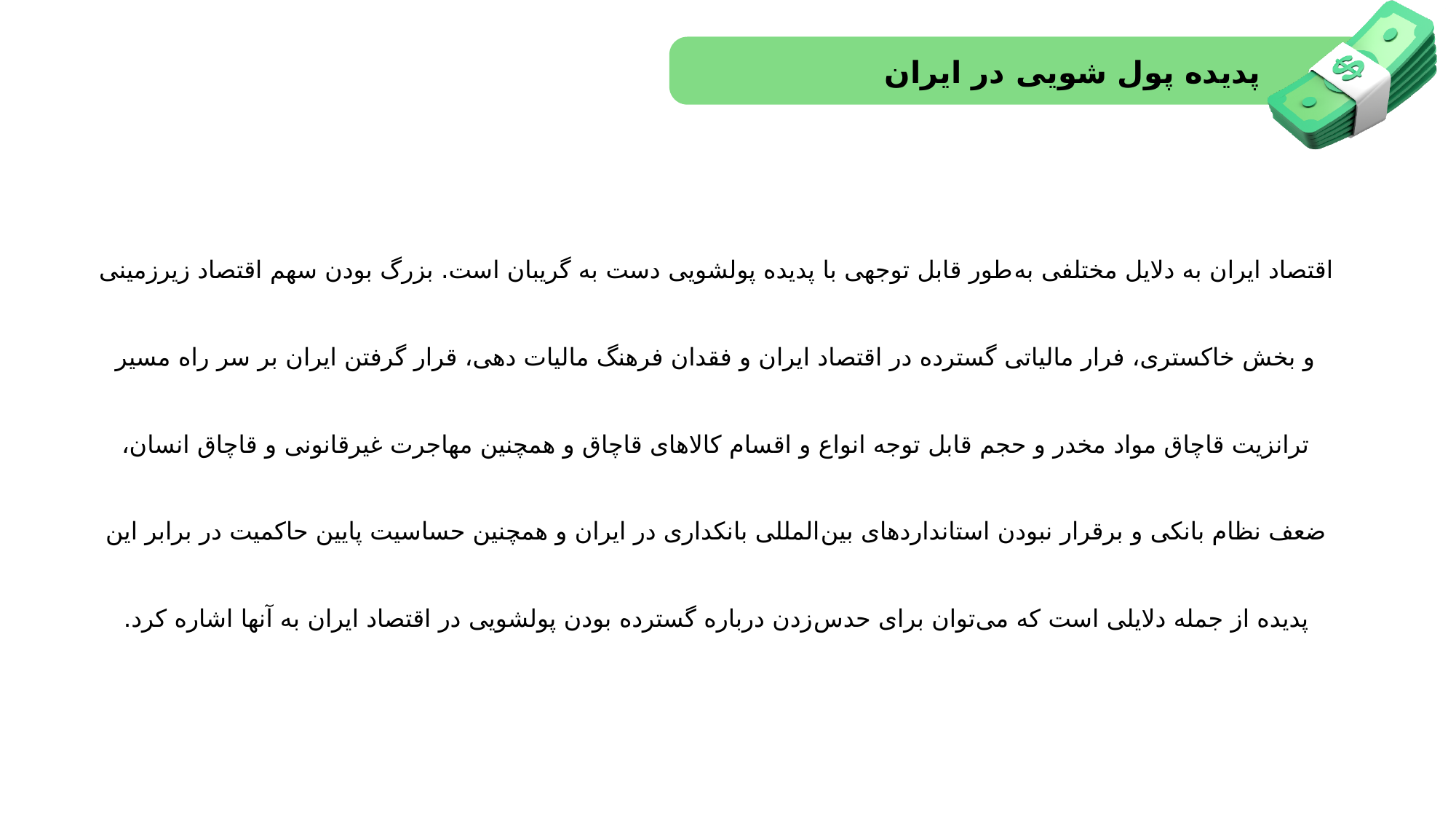

پدیده پول شویی در ایران
اقتصاد ایران به دلایل مختلفی به‌طور قابل توجهی با پدیده پولشویی دست به گریبان است. بزرگ بودن سهم اقتصاد زیرزمینی و بخش خاکستری، فرار مالیاتی گسترده در اقتصاد ایران و فقدان فرهنگ مالیات دهی، قرار گرفتن ایران بر سر راه مسیر ترانزیت قاچاق مواد مخدر و حجم قابل توجه انواع و اقسام کالاهای قاچاق و همچنین مهاجرت غیرقانونی و قاچاق انسان، ضعف نظام بانکی و برقرار نبودن استانداردهای بین‌المللی بانکداری در ایران و همچنین حساسیت پایین حاکمیت در برابر این پدیده از جمله دلایلی است که می‌توان برای حدس‌زدن درباره گسترده بودن پولشویی در اقتصاد ایران به آنها اشاره کرد.